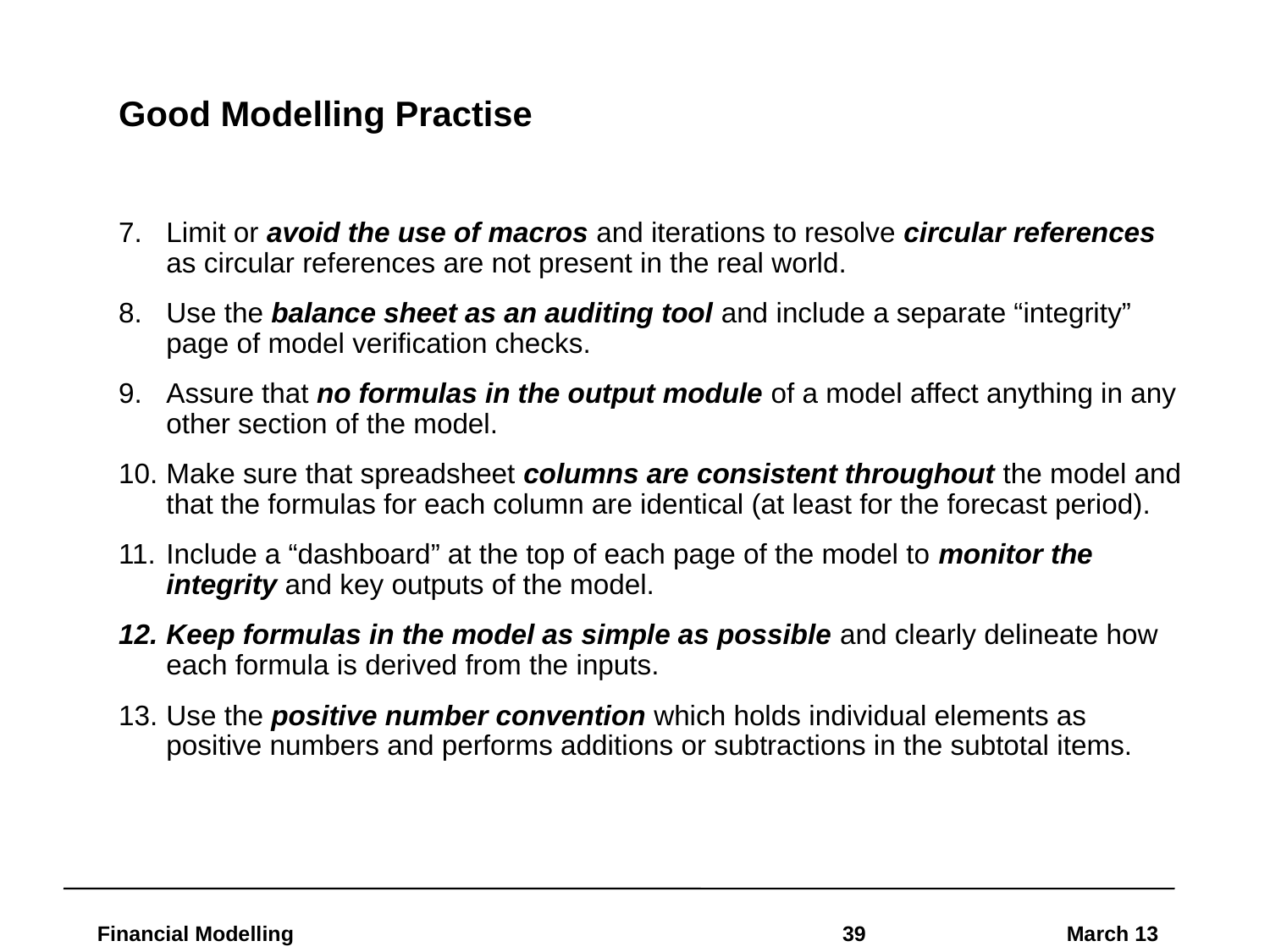

# Good Modelling Practise
Limit or avoid the use of macros and iterations to resolve circular references as circular references are not present in the real world.
Use the balance sheet as an auditing tool and include a separate “integrity” page of model verification checks.
Assure that no formulas in the output module of a model affect anything in any other section of the model.
Make sure that spreadsheet columns are consistent throughout the model and that the formulas for each column are identical (at least for the forecast period).
Include a “dashboard” at the top of each page of the model to monitor the integrity and key outputs of the model.
Keep formulas in the model as simple as possible and clearly delineate how each formula is derived from the inputs.
Use the positive number convention which holds individual elements as positive numbers and performs additions or subtractions in the subtotal items.